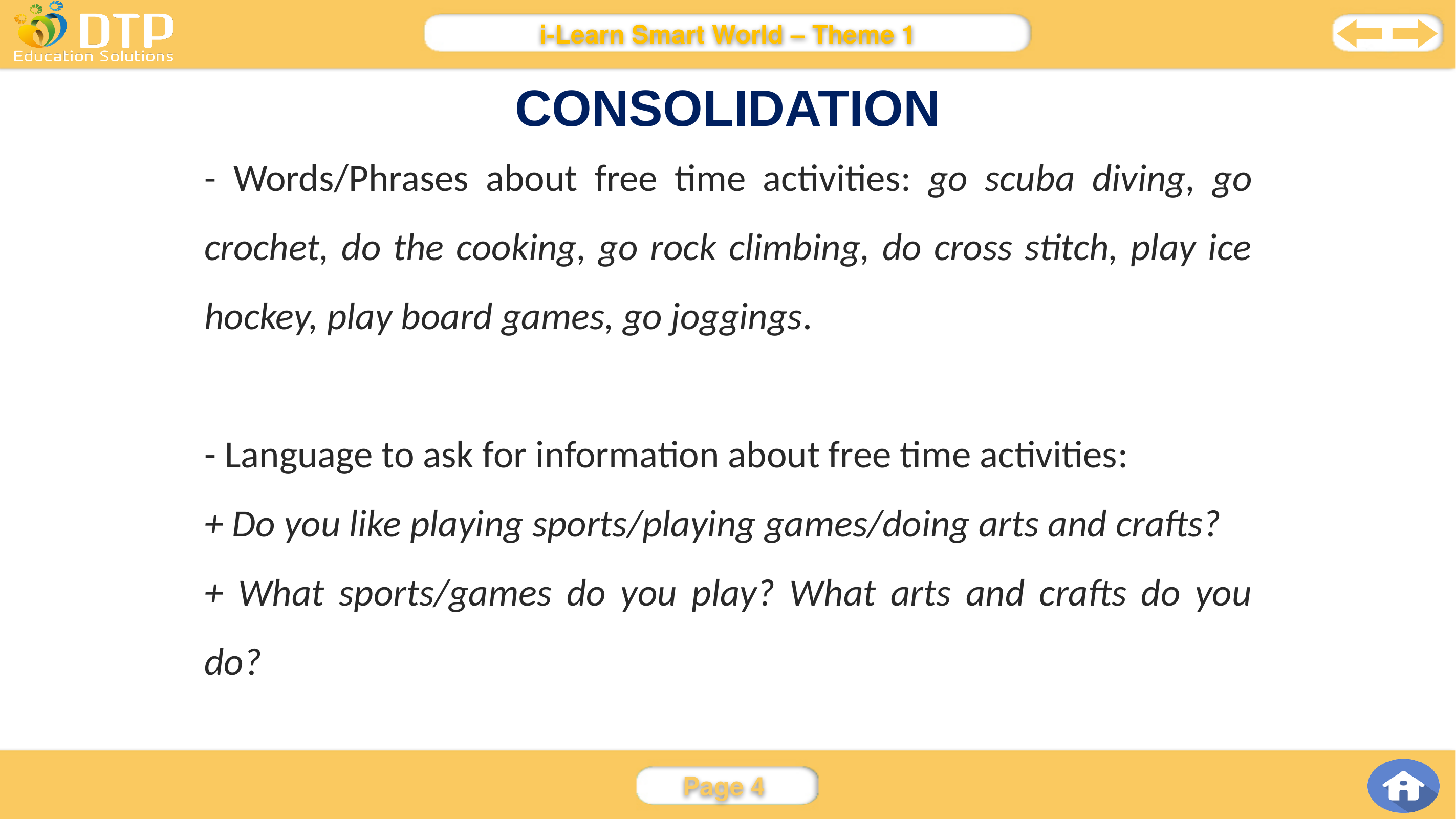

i-Learn Smart World – Theme 1
CONSOLIDATION
- Words/Phrases about free time activities: go scuba diving, go crochet, do the cooking, go rock climbing, do cross stitch, play ice hockey, play board games, go joggings.

- Language to ask for information about free time activities:
+ Do you like playing sports/playing games/doing arts and crafts?
+ What sports/games do you play? What arts and crafts do you do?
Page 4